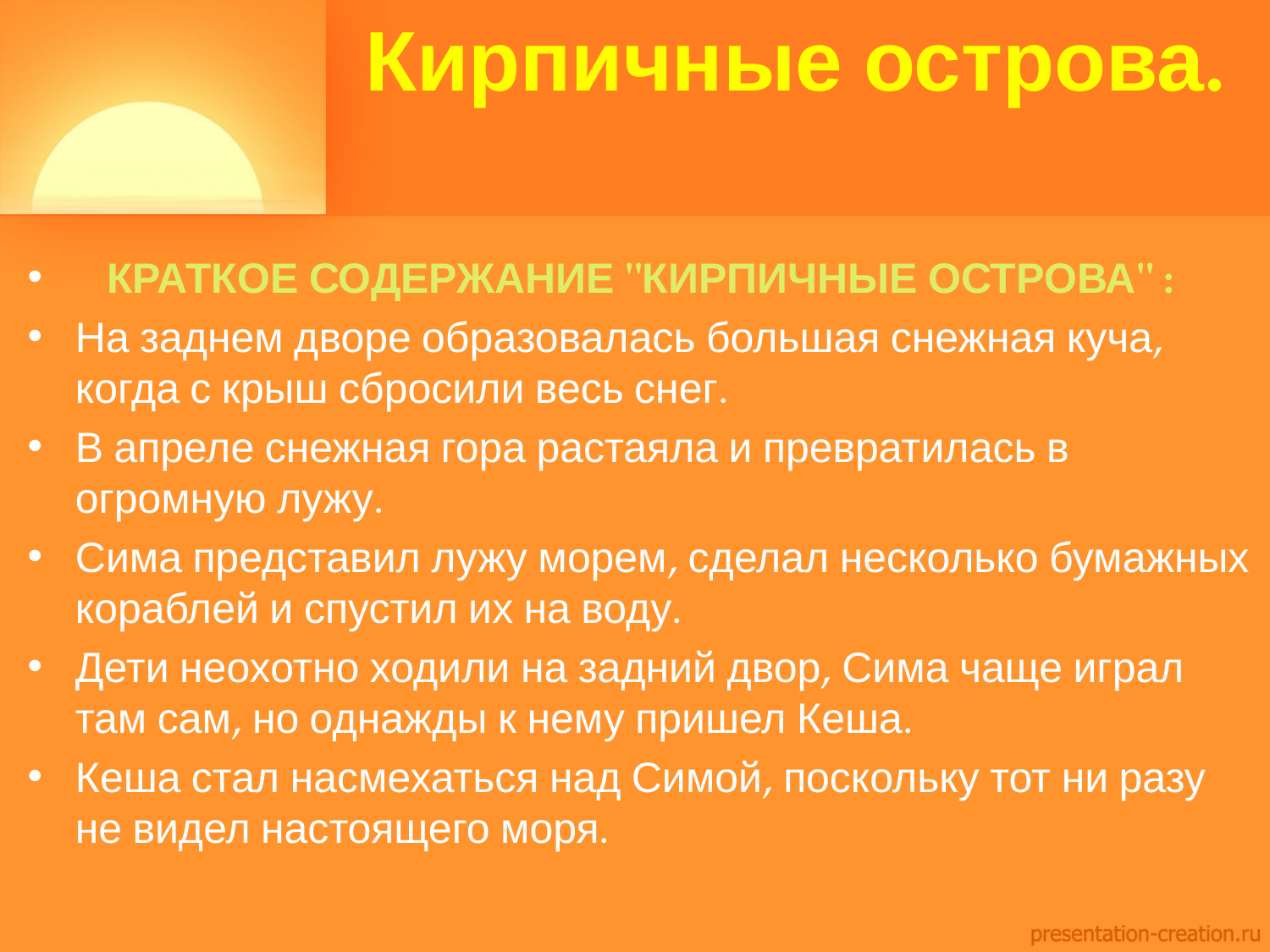

Кирпичные острова.

   КРАТКОЕ СОДЕРЖАНИЕ "КИРПИЧНЫЕ ОСТРОВА" :
На заднем дворе образовалась большая снежная куча, когда с крыш сбросили весь снег.
В апреле снежная гора растаяла и превратилась в огромную лужу.
Сима представил лужу морем, сделал несколько бумажных кораблей и спустил их на воду.
Дети неохотно ходили на задний двор, Сима чаще играл там сам, но однажды к нему пришел Кеша.
Кеша стал насмехаться над Симой, поскольку тот ни разу не видел настоящего моря.